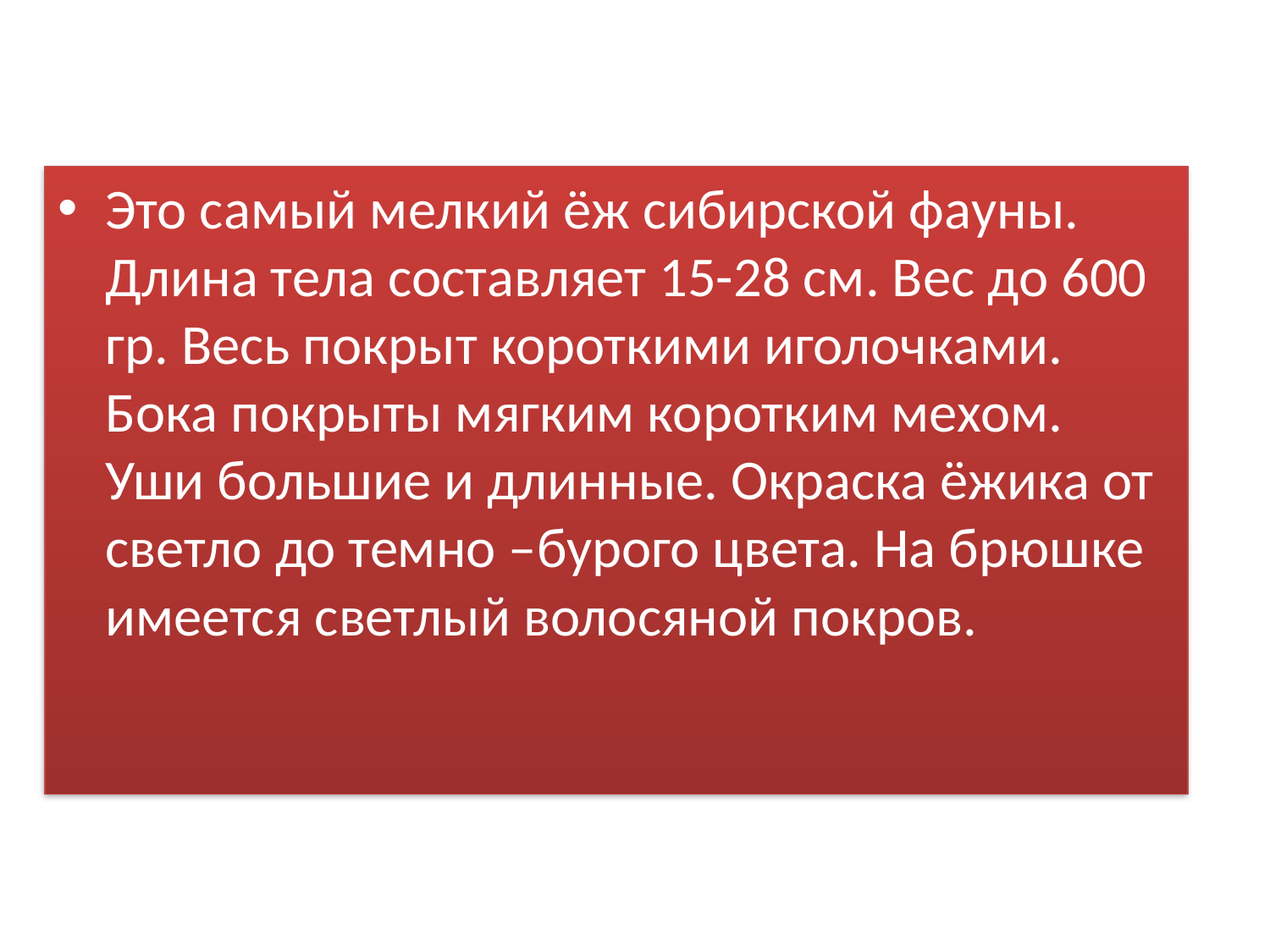

Это самый мелкий ёж сибирской фауны. Длина тела составляет 15-28 см. Вес до 600 гр. Весь покрыт короткими иголочками. Бока покрыты мягким коротким мехом.  Уши большие и длинные. Окраска ёжика от светло до темно –бурого цвета. На брюшке имеется светлый волосяной покров.